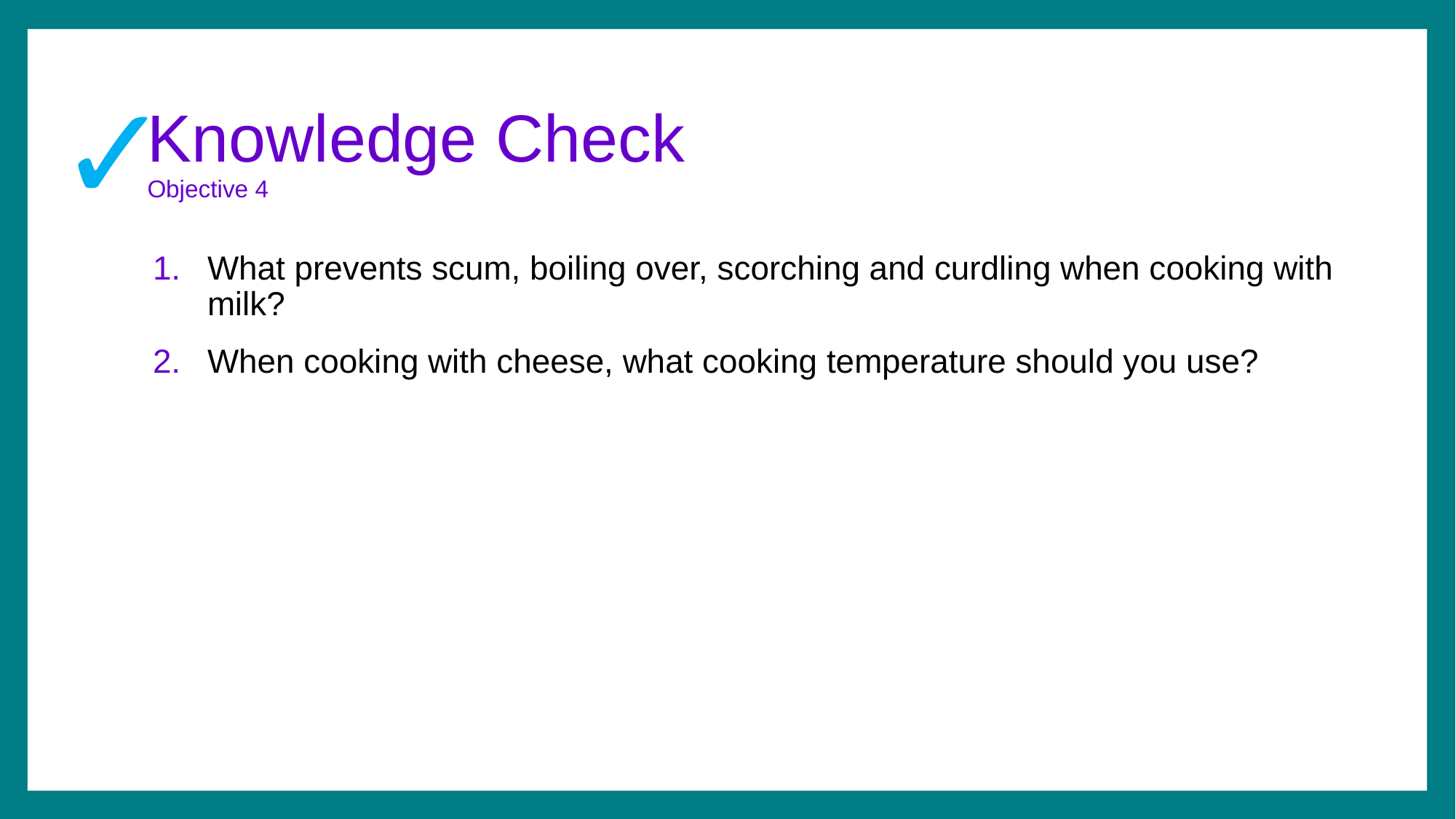

✓
# Knowledge Check Objective 4
What prevents scum, boiling over, scorching and curdling when cooking with milk?
When cooking with cheese, what cooking temperature should you use?